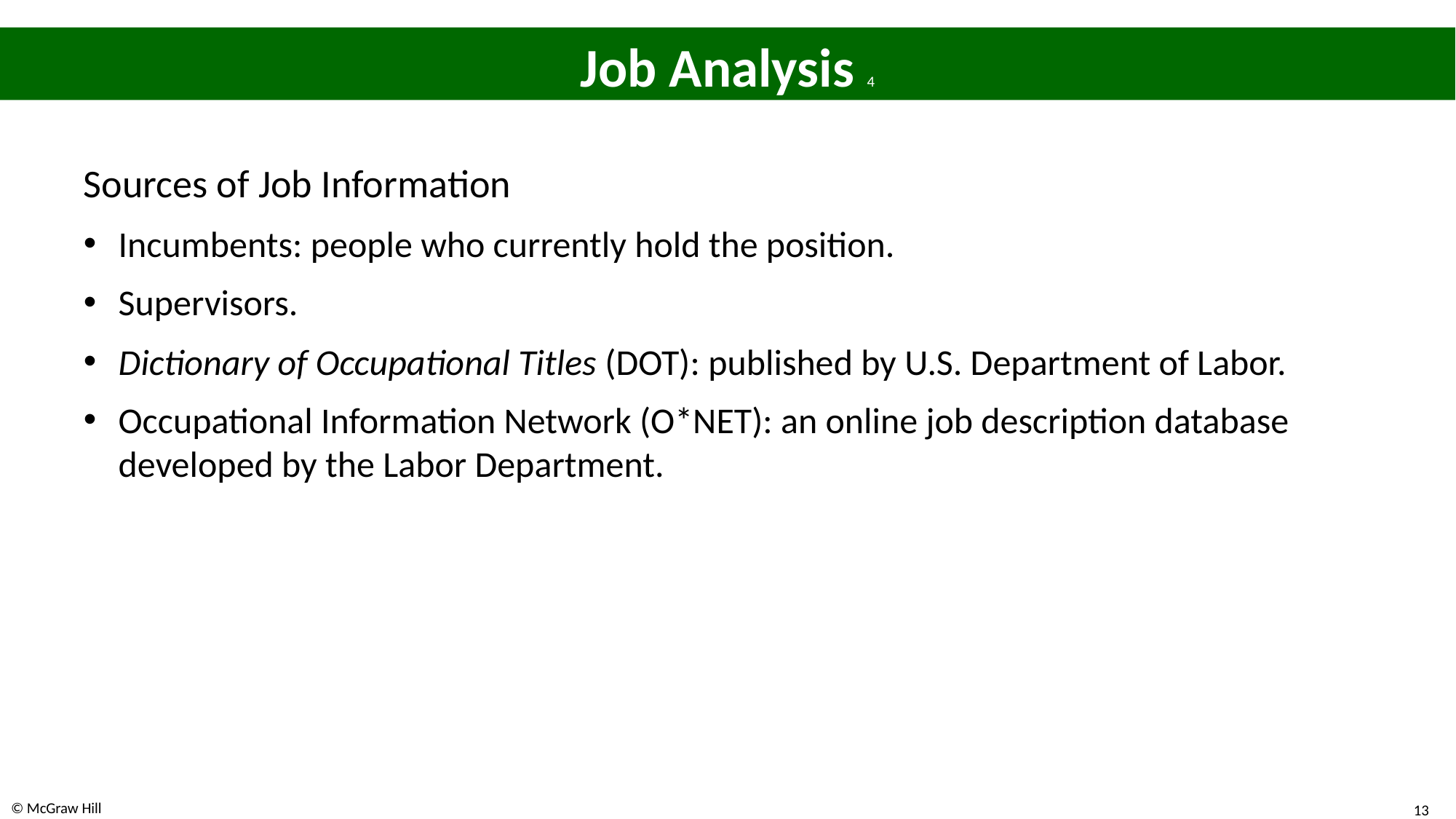

# Job Analysis 4
Sources of Job Information
Incumbents: people who currently hold the position.
Supervisors.
Dictionary of Occupational Titles (DOT): published by U.S. Department of Labor.
Occupational Information Network (O*NET): an online job description database developed by the Labor Department.